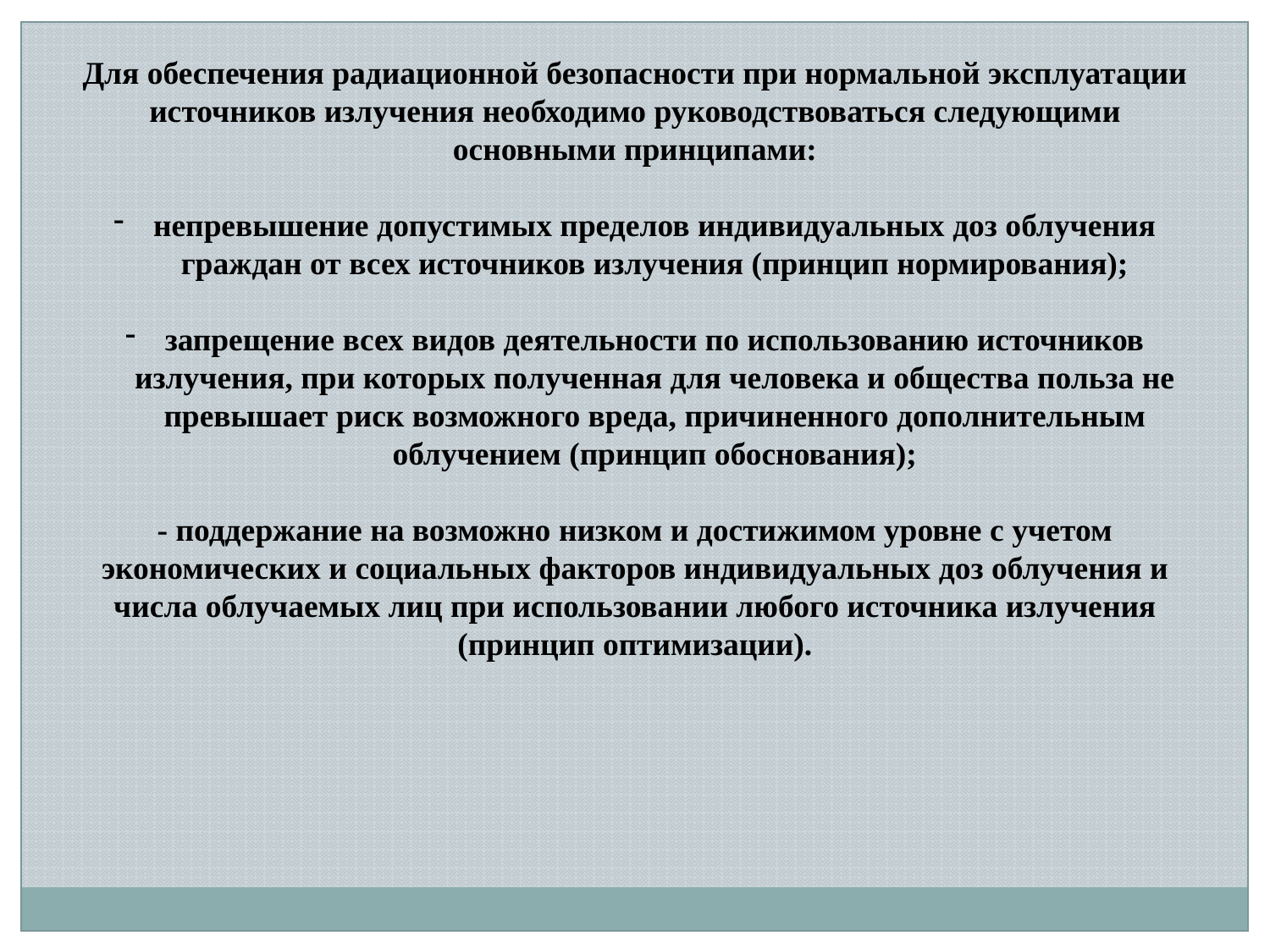

Для обеспечения радиационной безопасности при нормальной эксплуатации источников излучения необходимо руководствоваться следующими основными принципами:

непревышение допустимых пределов индивидуальных доз облучения граждан от всех источников излучения (принцип нормирования);

запрещение всех видов деятельности по использованию источников излучения, при которых полученная для человека и общества польза не превышает риск возможного вреда, причиненного дополнительным облучением (принцип обоснования);

- поддержание на возможно низком и достижимом уровне с учетом экономических и социальных факторов индивидуальных доз облучения и числа облучаемых лиц при использовании любого источника излучения (принцип оптимизации).